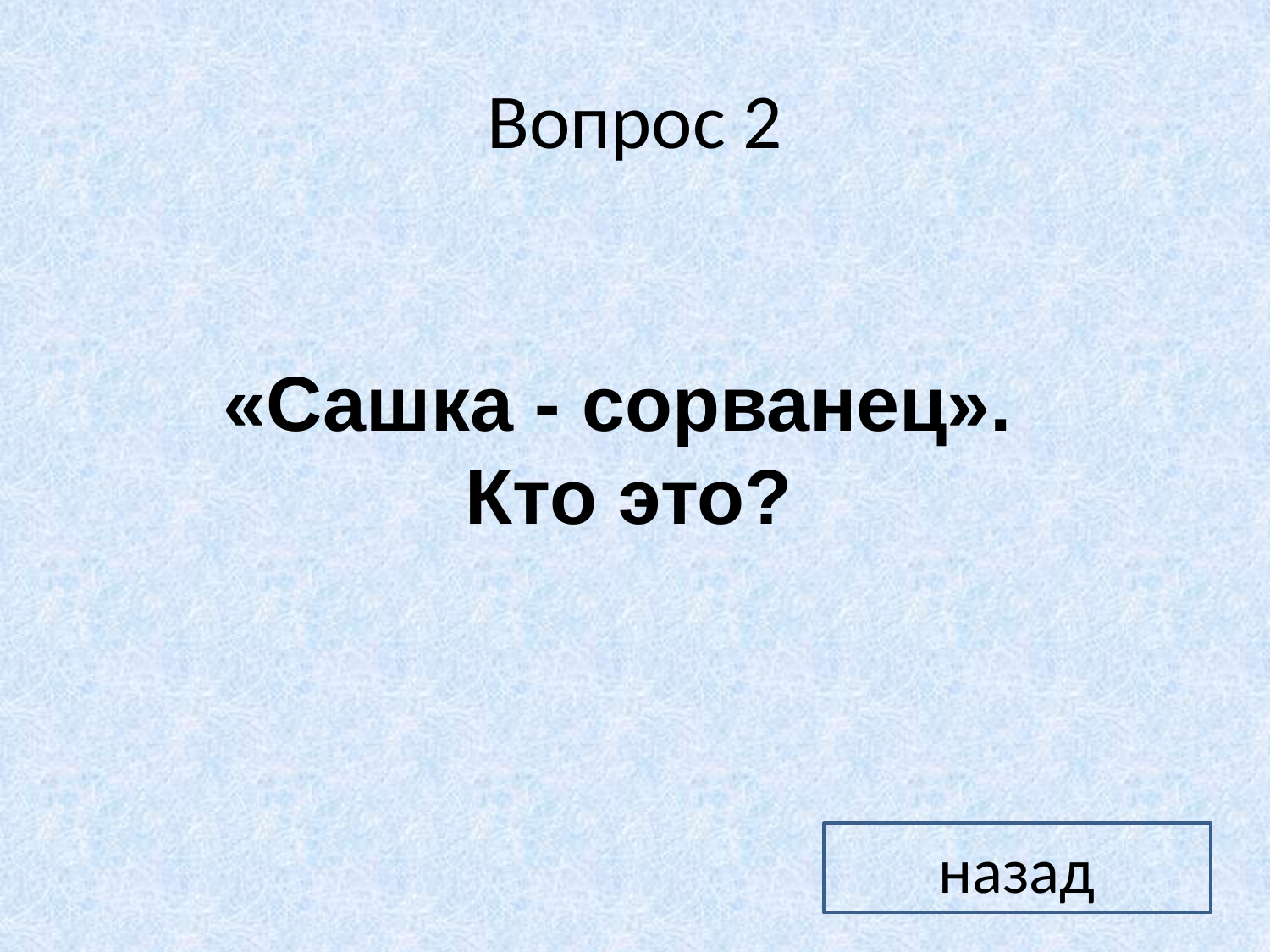

# Вопрос 2
«Сашка - сорванец».
Кто это?
назад